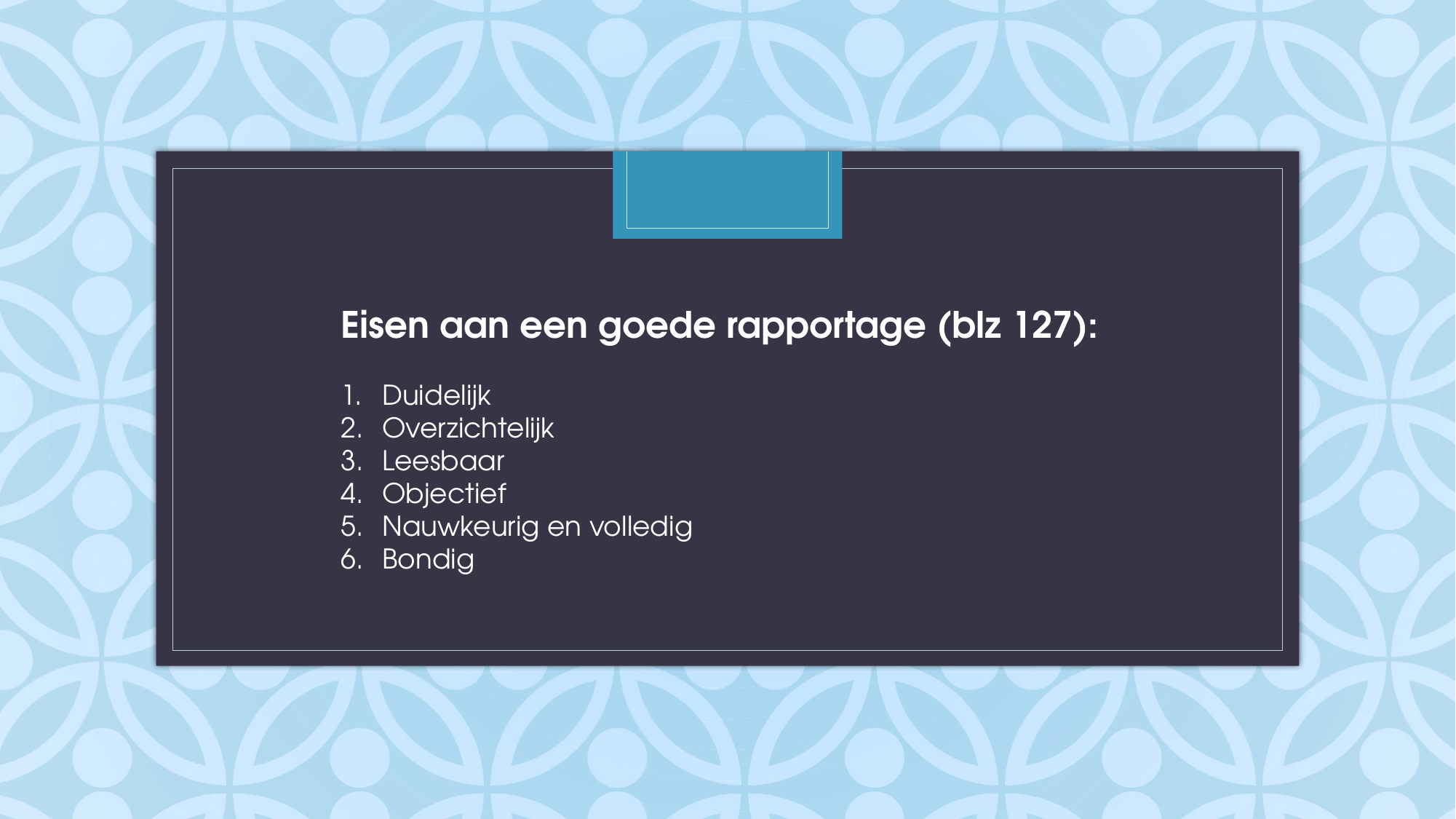

Eisen aan een goede rapportage (blz 127):

Duidelijk
Overzichtelijk
Leesbaar
Objectief
Nauwkeurig en volledig
Bondig